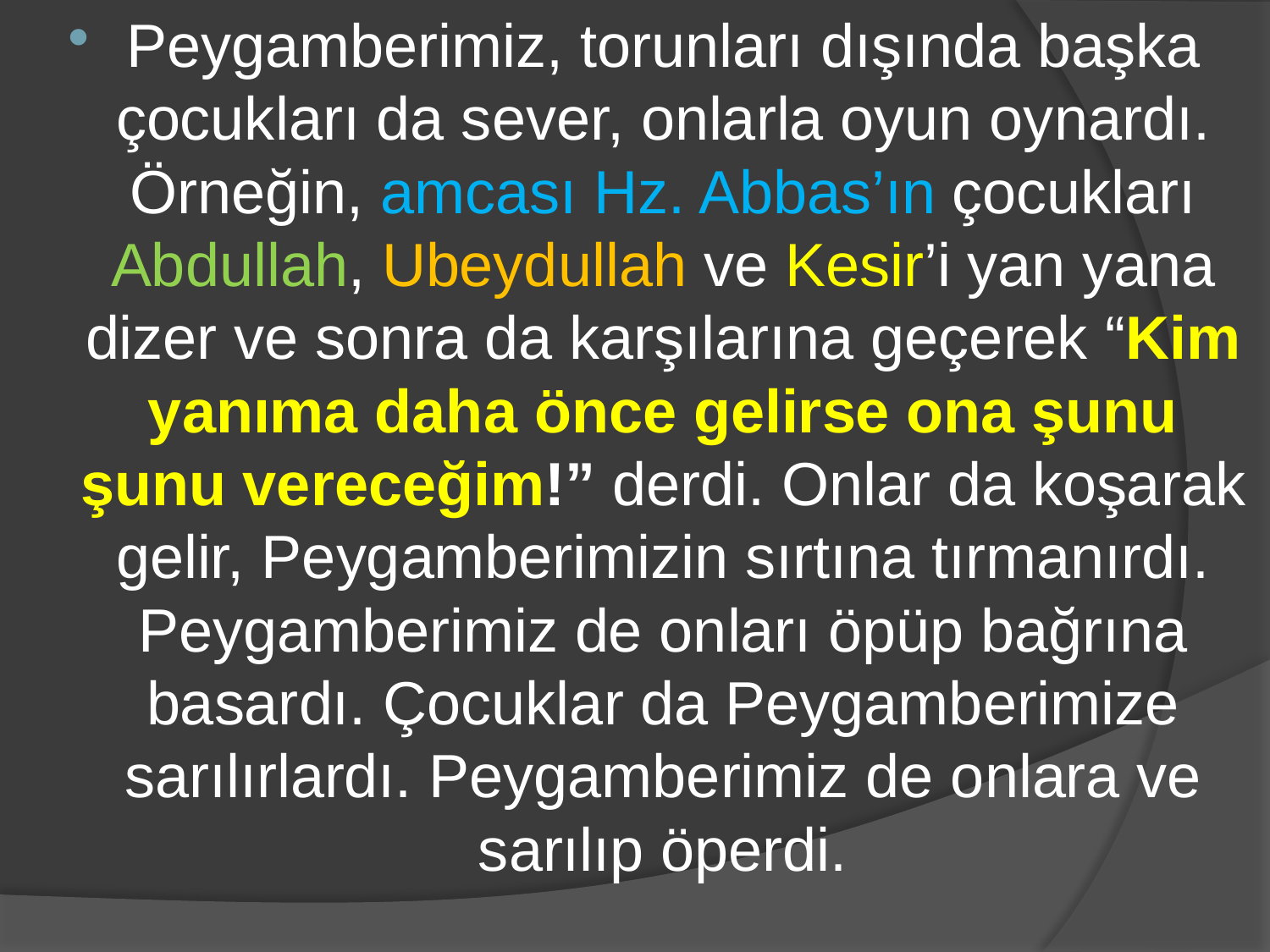

Peygamberimiz, torunları dışında başka çocukları da sever, onlarla oyun oynardı. Örneğin, amcası Hz. Abbas’ın çocukları Abdullah, Ubeydullah ve Kesir’i yan yana dizer ve sonra da karşılarına geçerek “Kim yanıma daha önce gelirse ona şunu şunu vereceğim!” derdi. Onlar da koşarak gelir, Peygamberimizin sırtına tırmanırdı. Peygamberimiz de onları öpüp bağrına basardı. Çocuklar da Peygamberimize sarılırlardı. Peygamberimiz de onlara ve sarılıp öperdi.